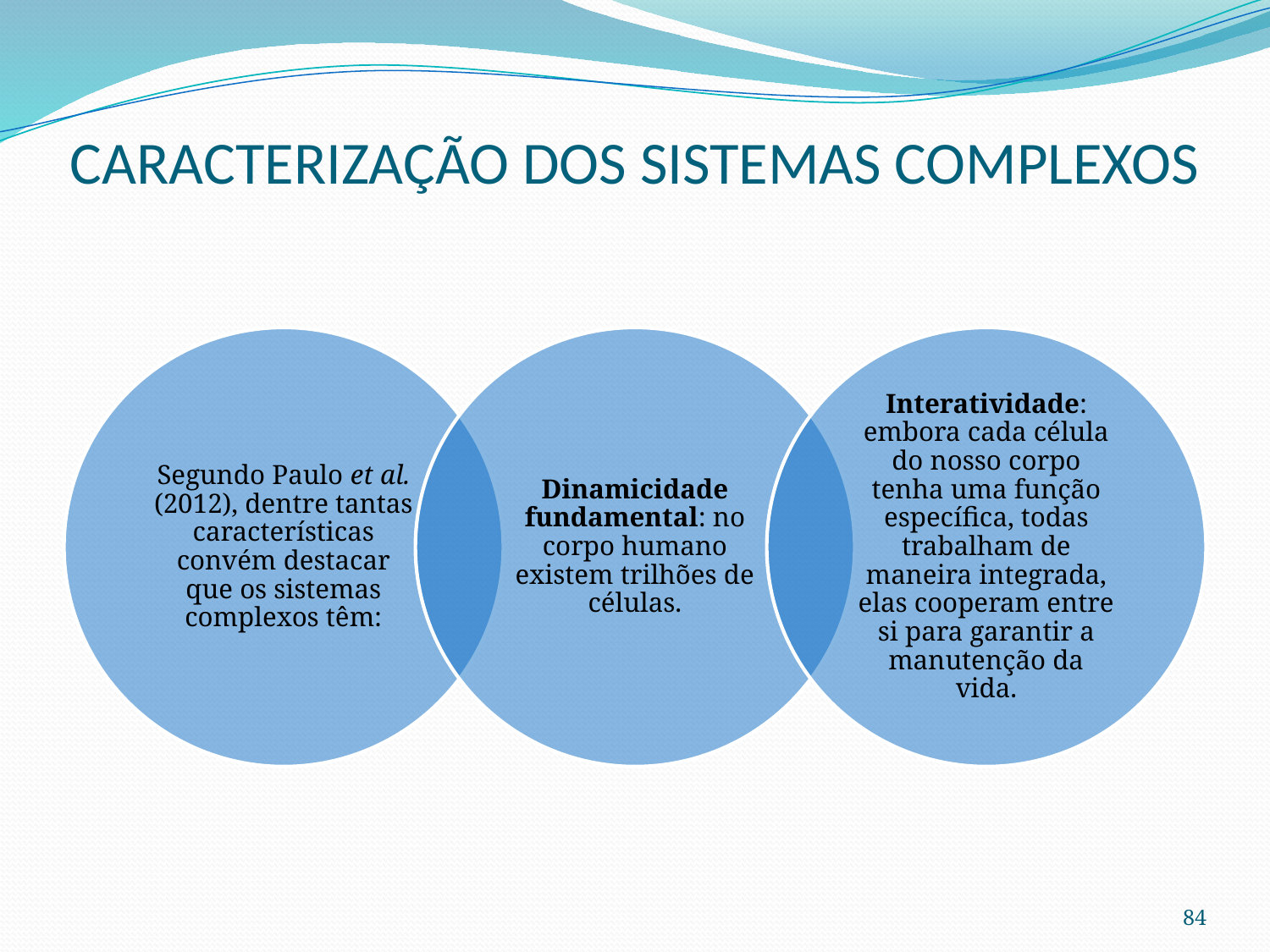

# CARACTERIZAÇÃO DOS SISTEMAS COMPLEXOS
Segundo Paulo et al. (2012), dentre tantas características convém destacar que os sistemas complexos têm:
Dinamicidade fundamental: no corpo humano existem trilhões de células.
Interatividade: embora cada célula do nosso corpo tenha uma função específica, todas trabalham de maneira integrada, elas cooperam entre si para garantir a manutenção da vida.
84